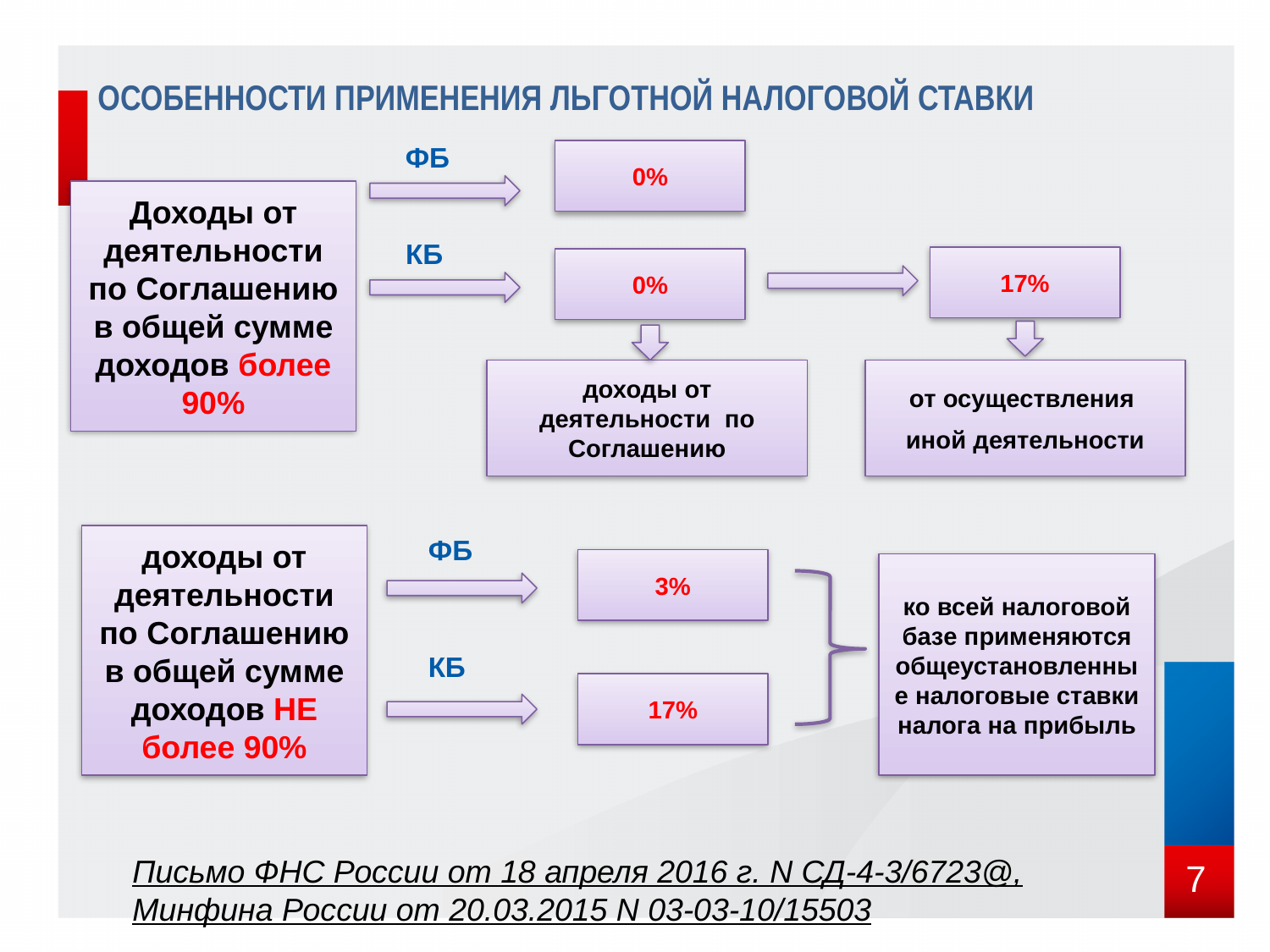

# Особенности применения льготной налоговой ставки
ФБ
0%

Доходы от деятельности по Соглашению в общей сумме доходов более 90%
КБ
17%
0%

доходы от деятельности  по Соглашению
от осуществления
иной деятельности

доходы от деятельности по Соглашению в общей сумме доходов НЕ более 90%
ФБ
3%
ко всей налоговой базе применяются общеустановленные налоговые ставки налога на прибыль

КБ
17%

Письмо ФНС России от 18 апреля 2016 г. N СД-4-3/6723@, Минфина России от 20.03.2015 N 03-03-10/15503
 7